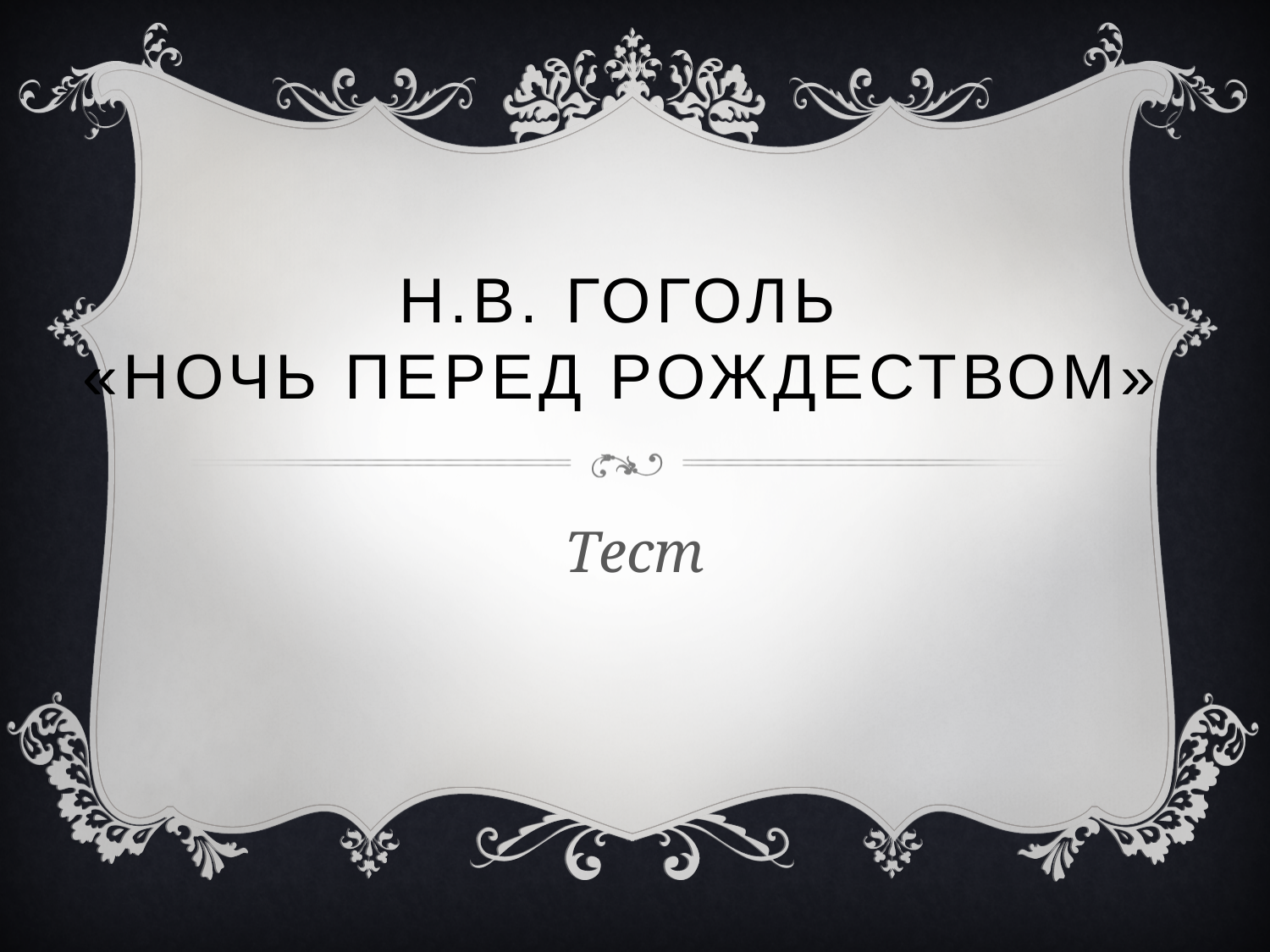

# Н.В. Гоголь «Ночь перед рождеством»
Тест